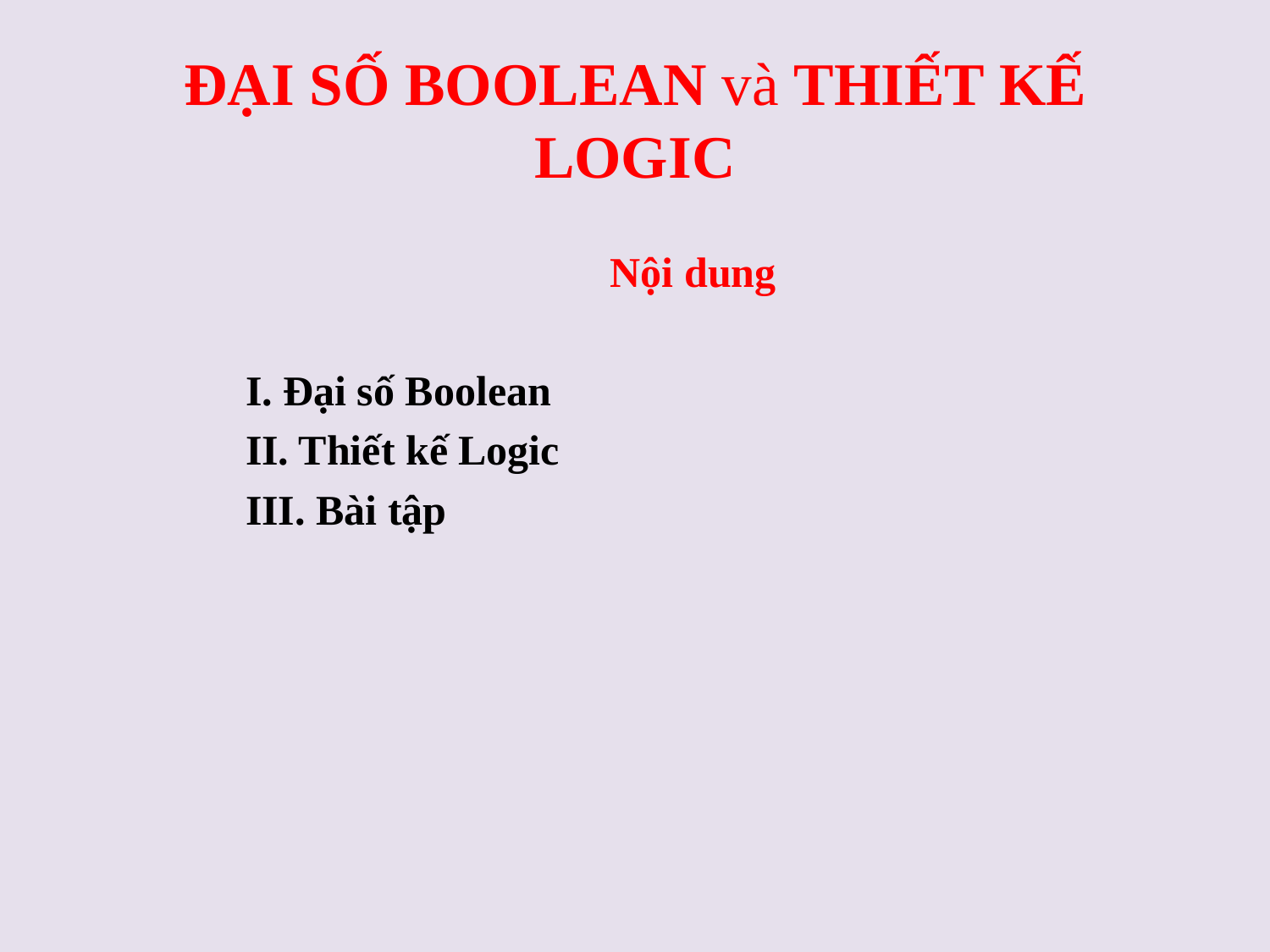

# đại số boolean và thiết kế logic
Nội dung

I. Đại số Boolean
II. Thiết kế Logic
III. Bài tập